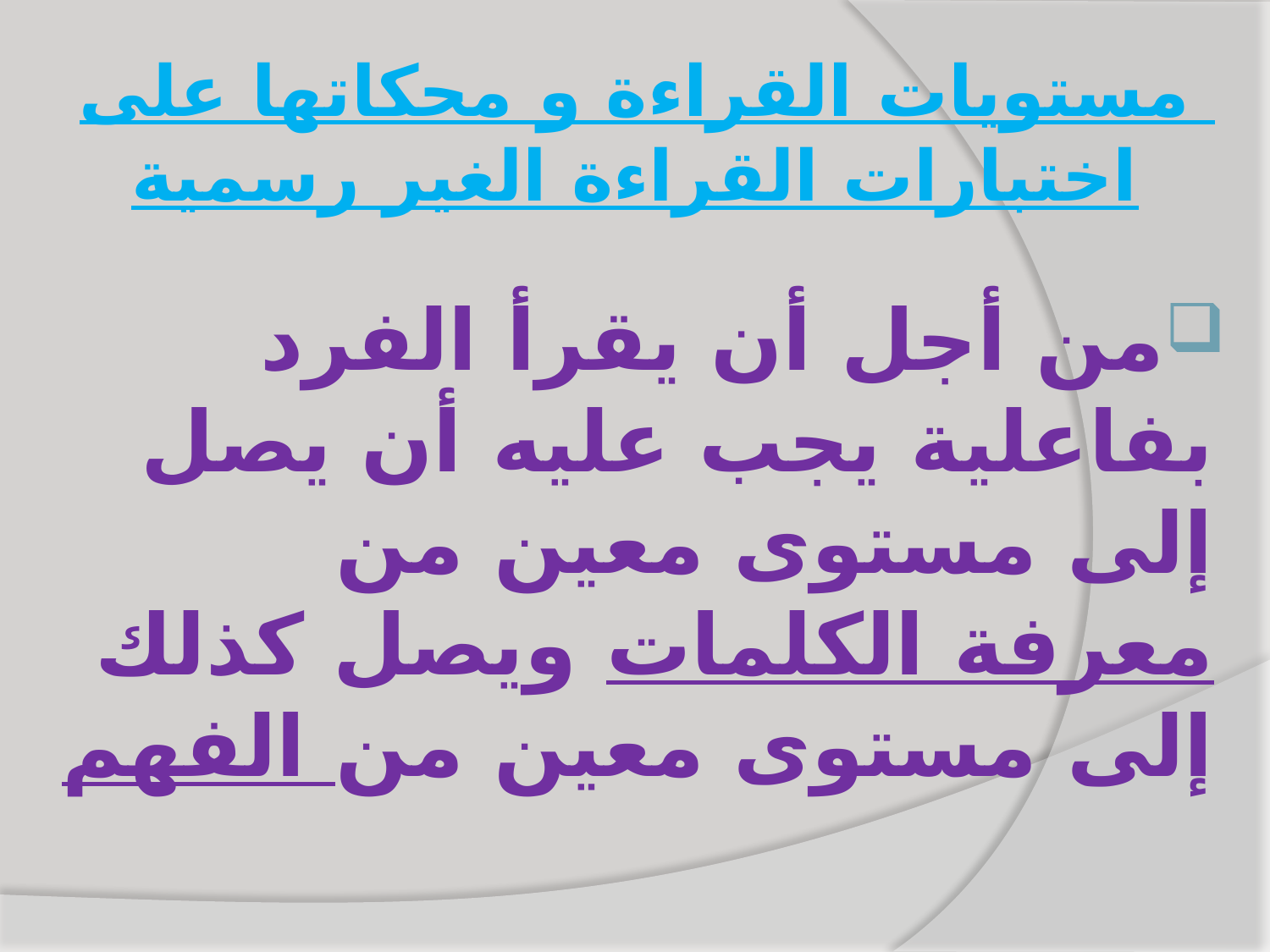

# مستويات القراءة و محكاتها على اختبارات القراءة الغير رسمية
من أجل أن يقرأ الفرد بفاعلية يجب عليه أن يصل إلى مستوى معين من معرفة الكلمات ويصل كذلك إلى مستوى معين من الفهم